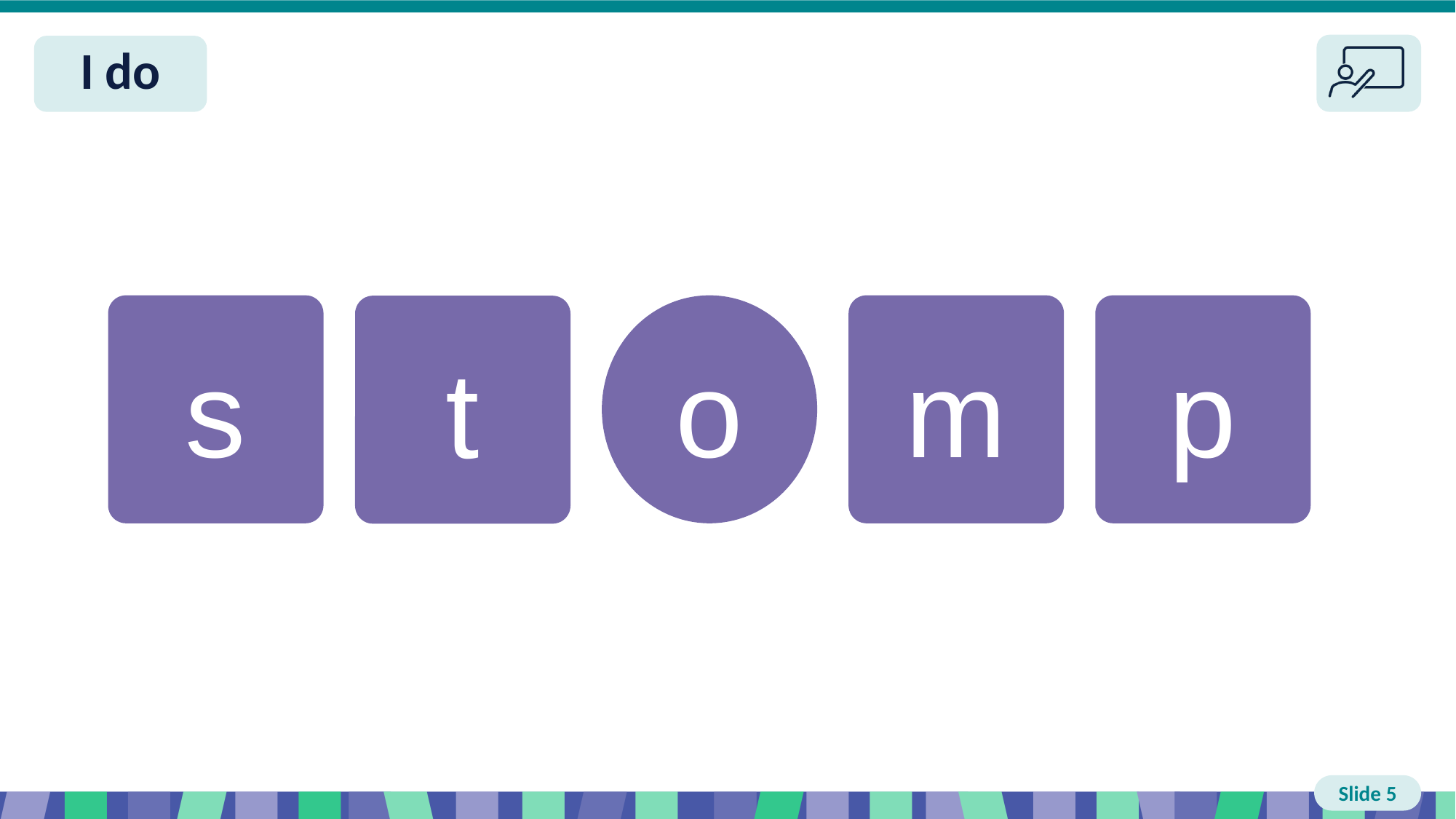

Slide 5 I do
s
m
o
p
t